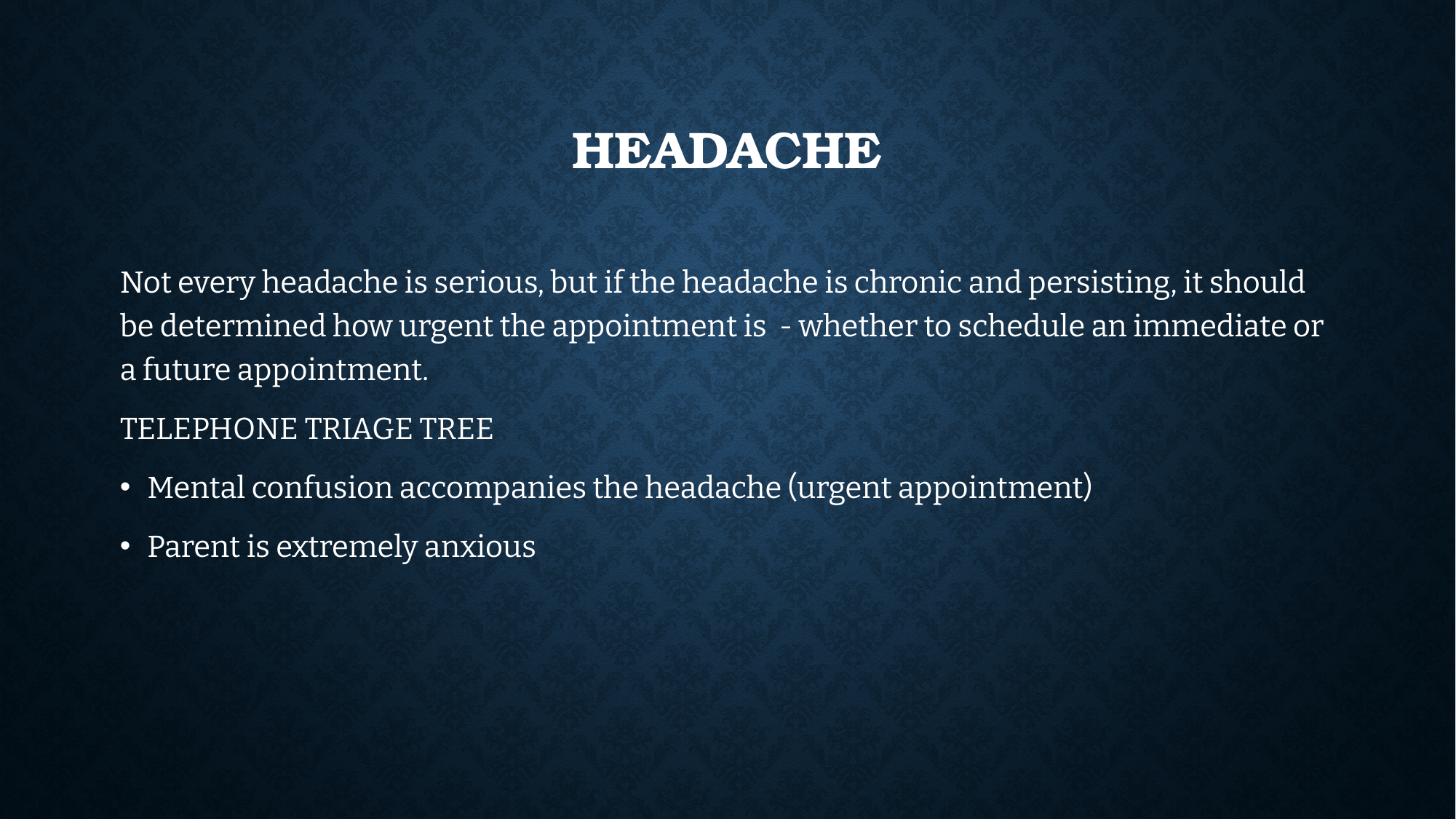

# Headache
Not every headache is serious, but if the headache is chronic and persisting, it should be determined how urgent the appointment is  - whether to schedule an immediate or a future appointment.
TELEPHONE TRIAGE TREE
Mental confusion accompanies the headache (urgent appointment)
Parent is extremely anxious